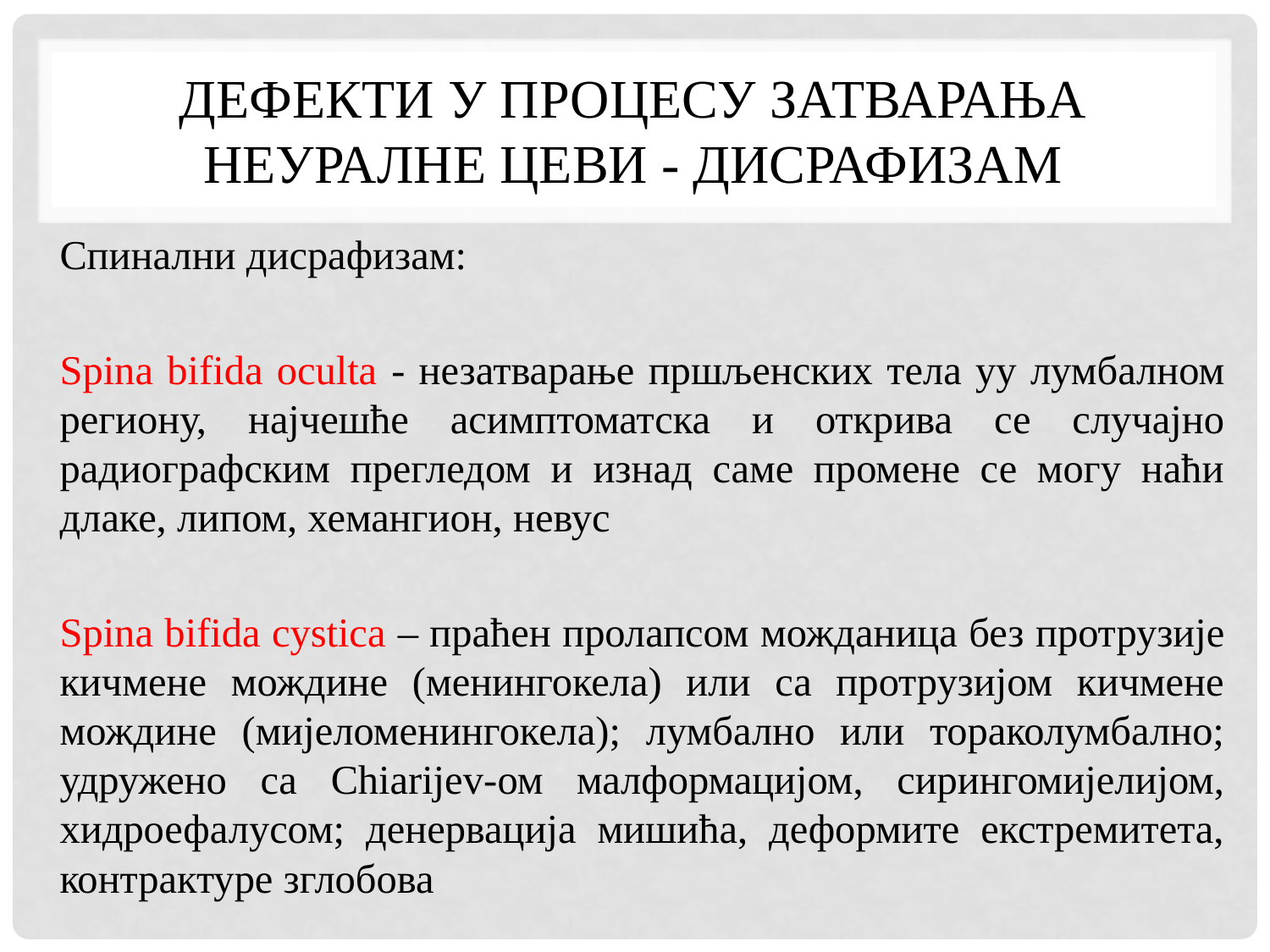

# Дефекти у процесу затварања неуралне цеви - дисрафизам
Спинални дисрафизам:

Spina bifida oculta - незатварање пршљенских тела уу лумбалном региону, најчешће асимптоматска и открива се случајно радиографским прегледом и изнад саме промене се могу наћи длаке, липом, хемангион, невус

Spina bifida cystica – праћен пролапсом можданица без протрузије кичмене мождине (менингокела) или са протрузијом кичмене мождине (мијеломенингокела); лумбално или тораколумбално; удружено са Chiarijev-ом малформацијом, сирингомијелијом, хидроефалусом; денервација мишића, деформите екстремитета, контрактуре зглобова